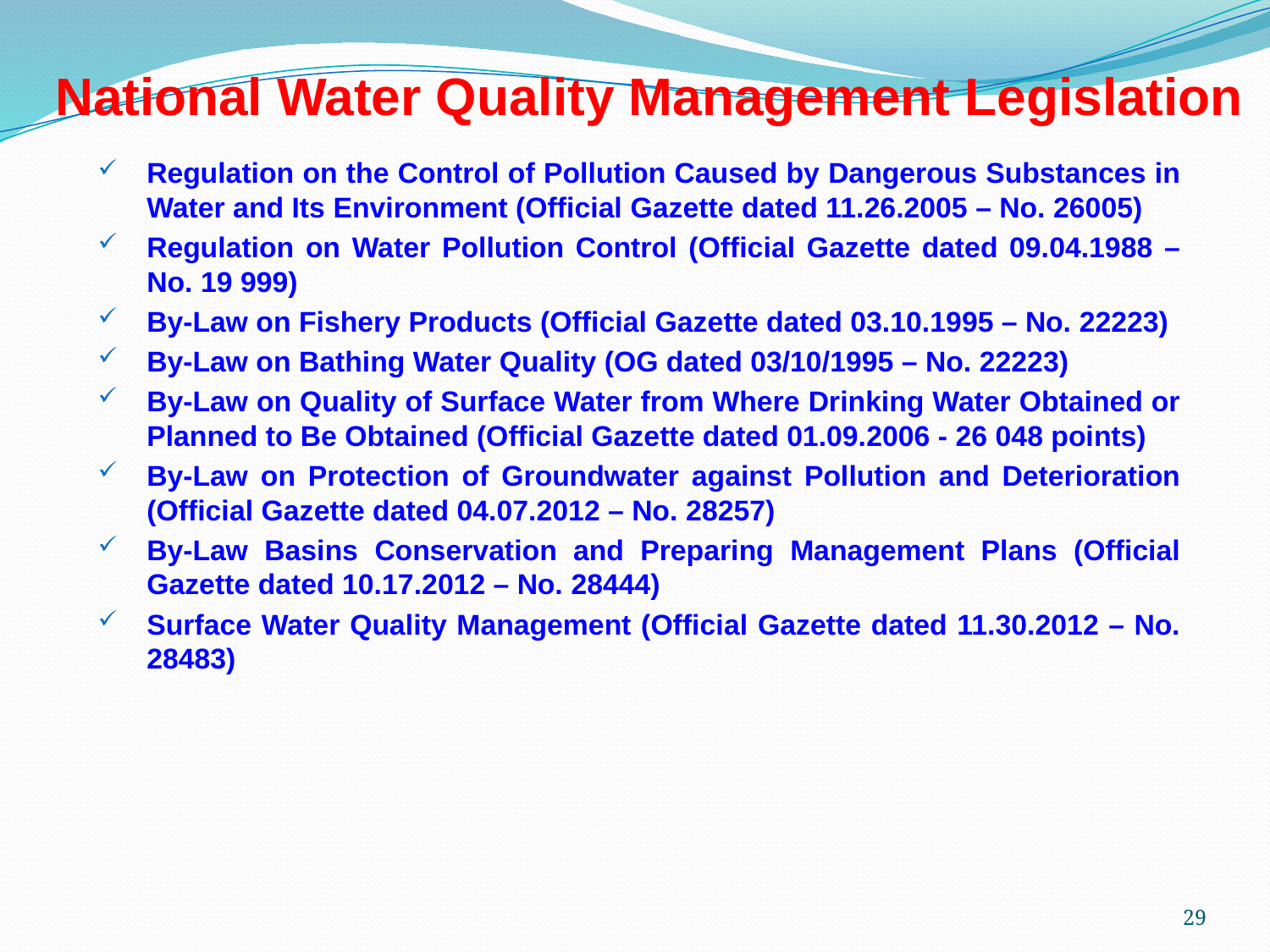

# National Water Quality Management Legislation
Regulation on the Control of Pollution Caused by Dangerous Substances in Water and Its Environment (Official Gazette dated 11.26.2005 – No. 26005)
Regulation on Water Pollution Control (Official Gazette dated 09.04.1988 – No. 19 999)
By-Law on Fishery Products (Official Gazette dated 03.10.1995 – No. 22223)
By-Law on Bathing Water Quality (OG dated 03/10/1995 – No. 22223)
By-Law on Quality of Surface Water from Where Drinking Water Obtained or Planned to Be Obtained (Official Gazette dated 01.09.2006 - 26 048 points)
By-Law on Protection of Groundwater against Pollution and Deterioration (Official Gazette dated 04.07.2012 – No. 28257)
By-Law Basins Conservation and Preparing Management Plans (Official Gazette dated 10.17.2012 – No. 28444)
Surface Water Quality Management (Official Gazette dated 11.30.2012 – No. 28483)

29